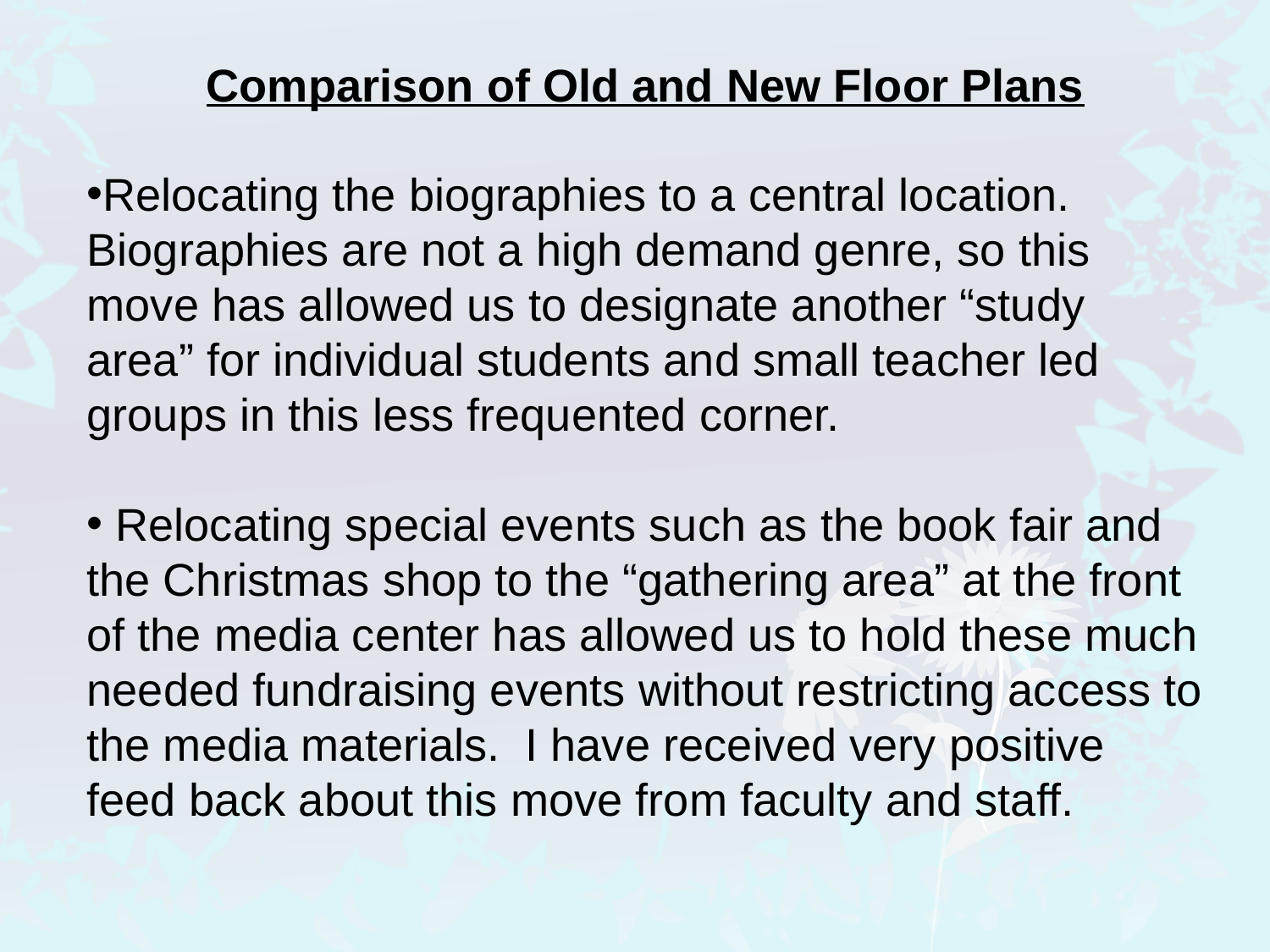

Comparison of Old and New Floor Plans

Relocating the biographies to a central location.  Biographies are not a high demand genre, so this move has allowed us to designate another “study area” for individual students and small teacher led groups in this less frequented corner.

 Relocating special events such as the book fair and the Christmas shop to the “gathering area” at the front of the media center has allowed us to hold these much needed fundraising events without restricting access to the media materials.  I have received very positive feed back about this move from faculty and staff.